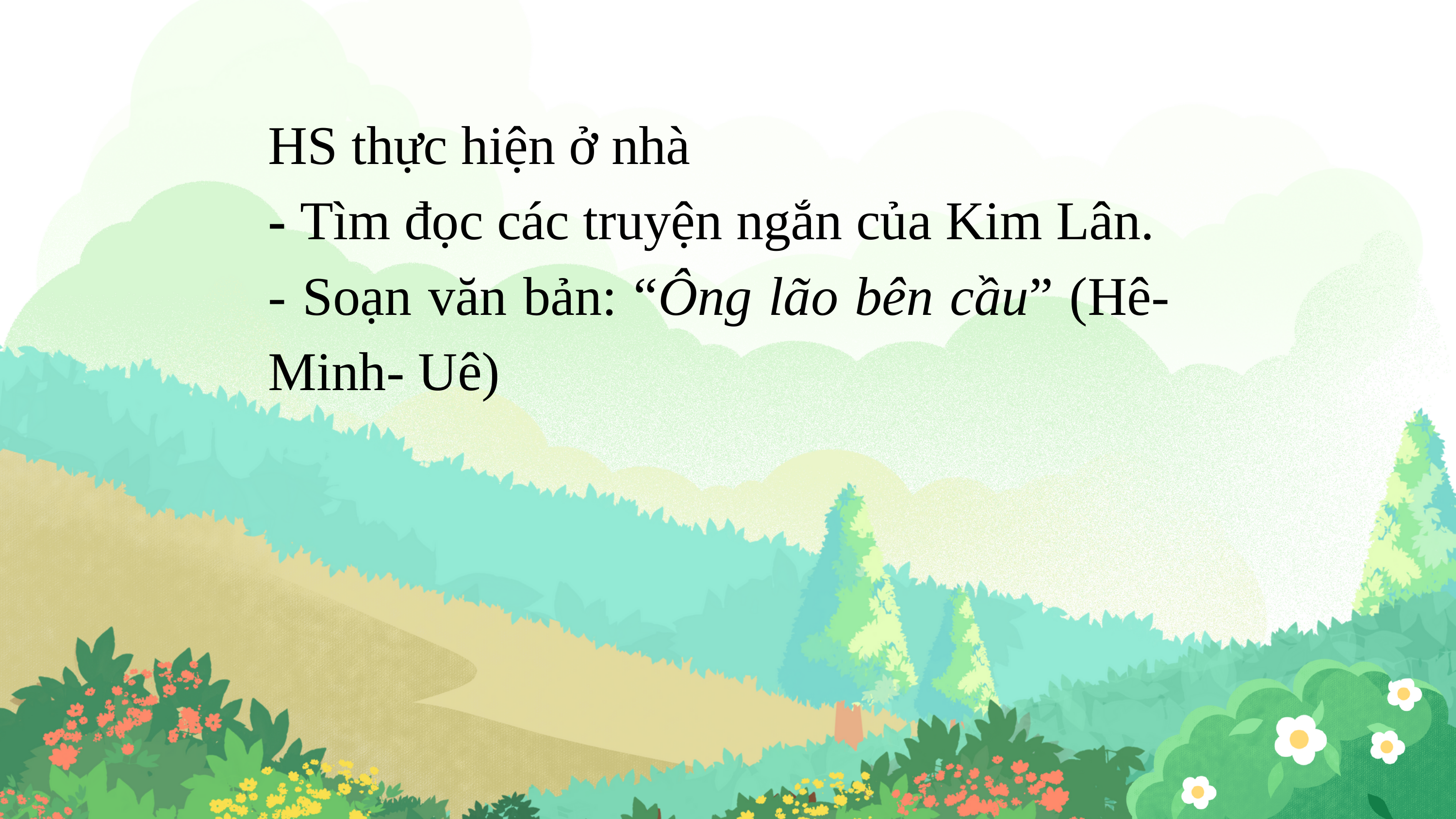

HS thực hiện ở nhà
- Tìm đọc các truyện ngắn của Kim Lân.
- Soạn văn bản: “Ông lão bên cầu” (Hê- Minh- Uê)